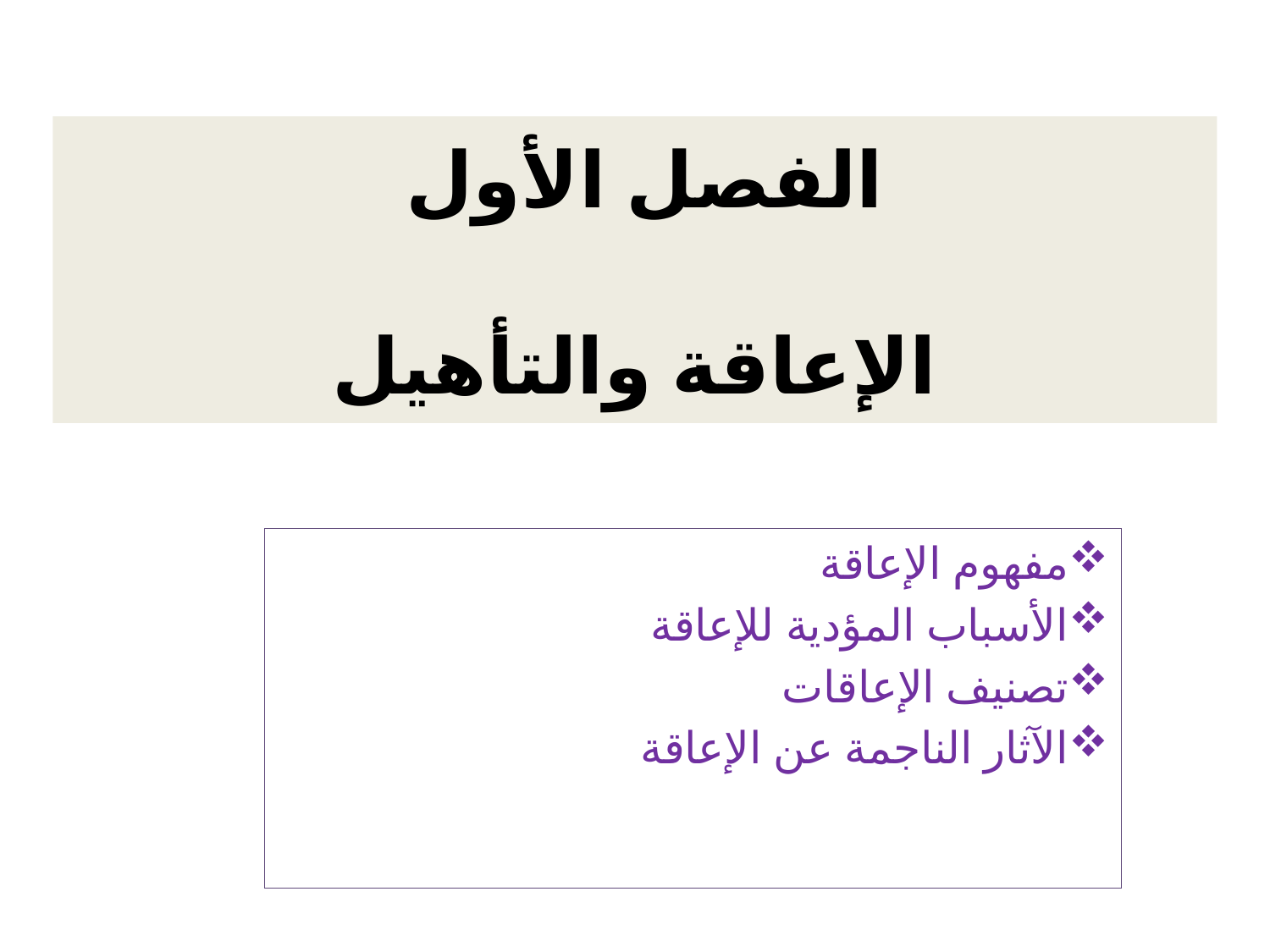

# الفصل الأول الإعاقة والتأهيل
مفهوم الإعاقة
الأسباب المؤدية للإعاقة
تصنيف الإعاقات
الآثار الناجمة عن الإعاقة